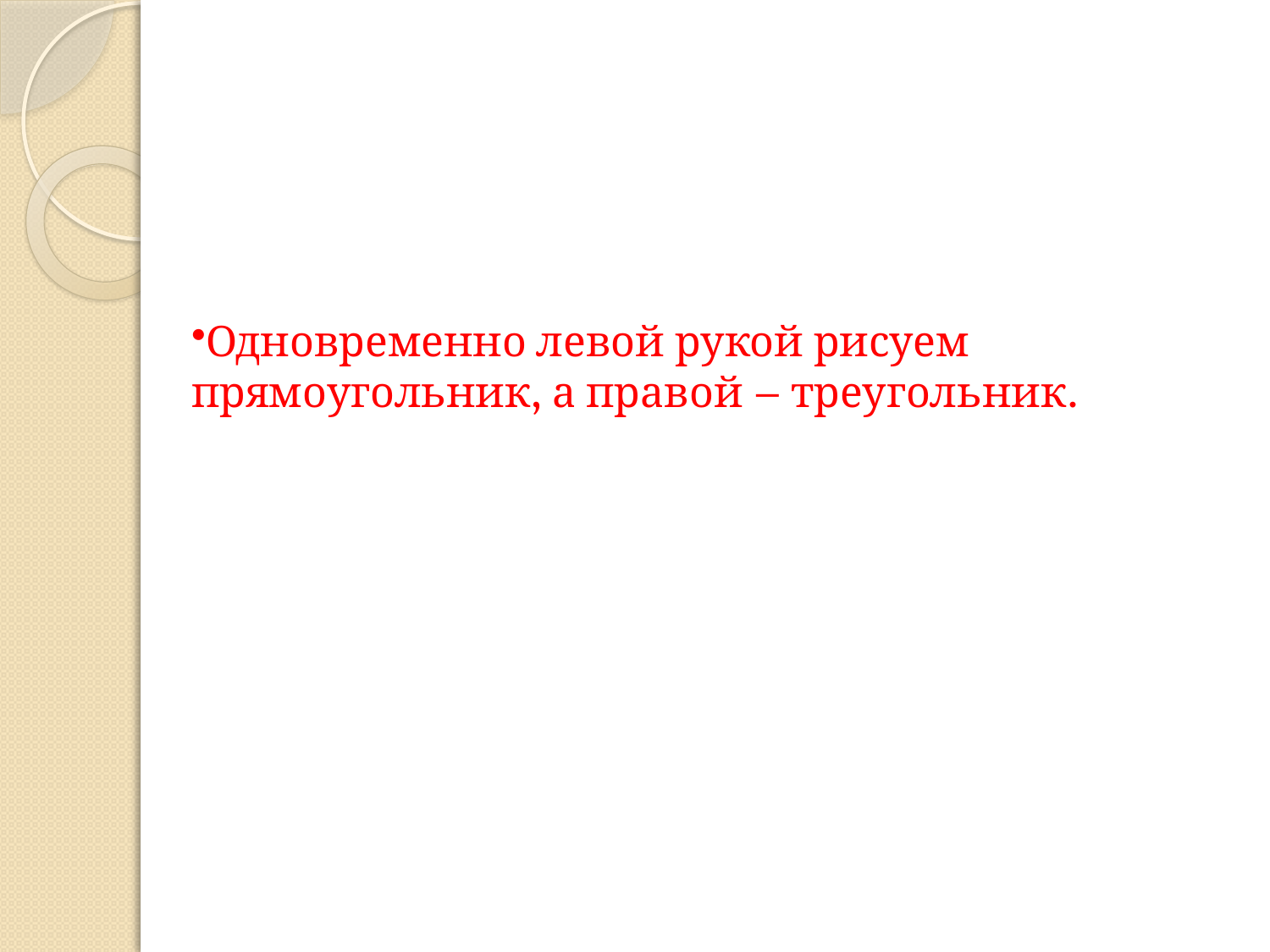

Одновременно левой рукой рисуем прямоугольник, а правой – треугольник.